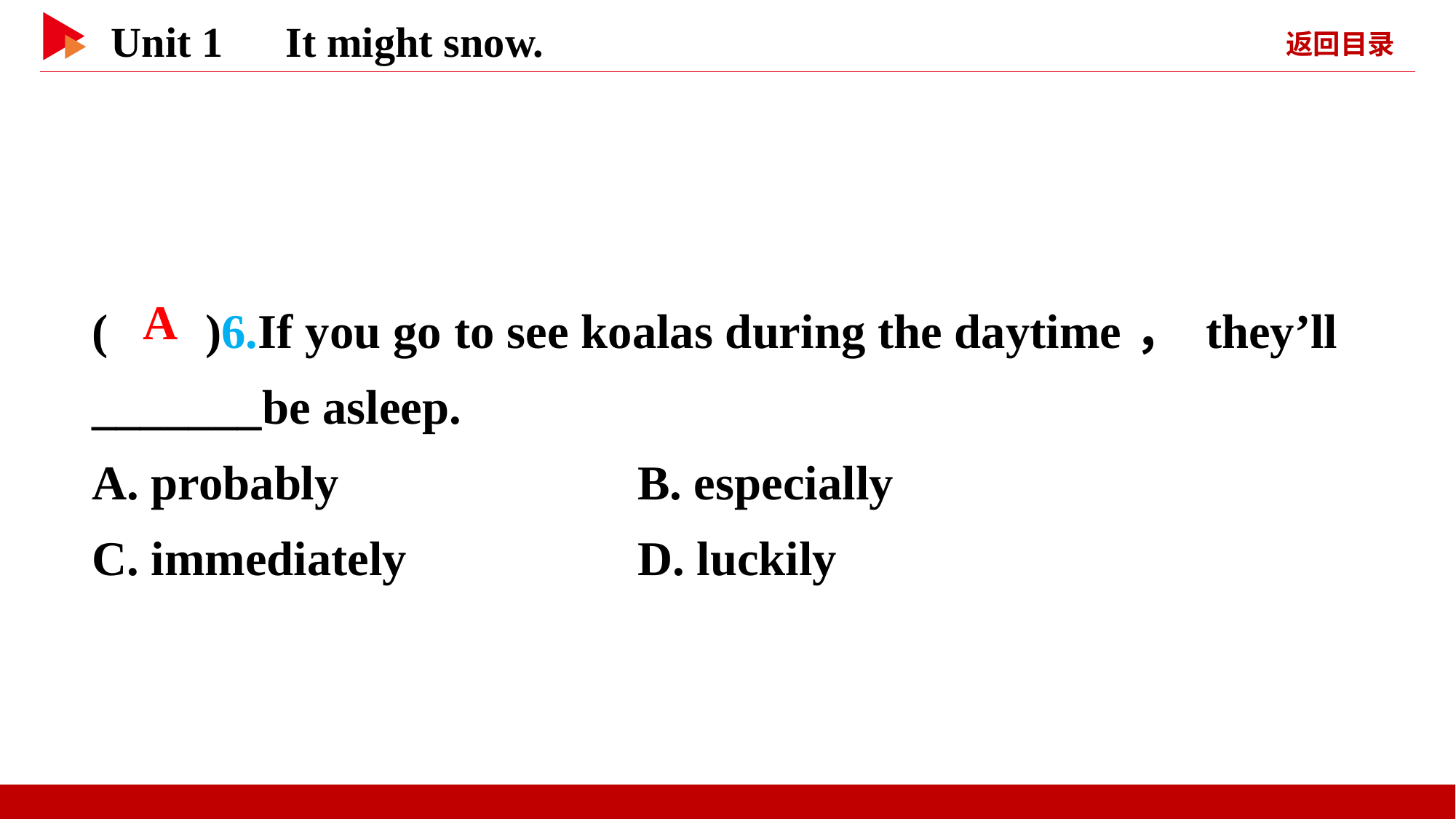

(        )6.If you go to see koalas during the daytime， they’ll _______be asleep.
A. probably               		B. especially
C. immediately              	D. luckily
   A